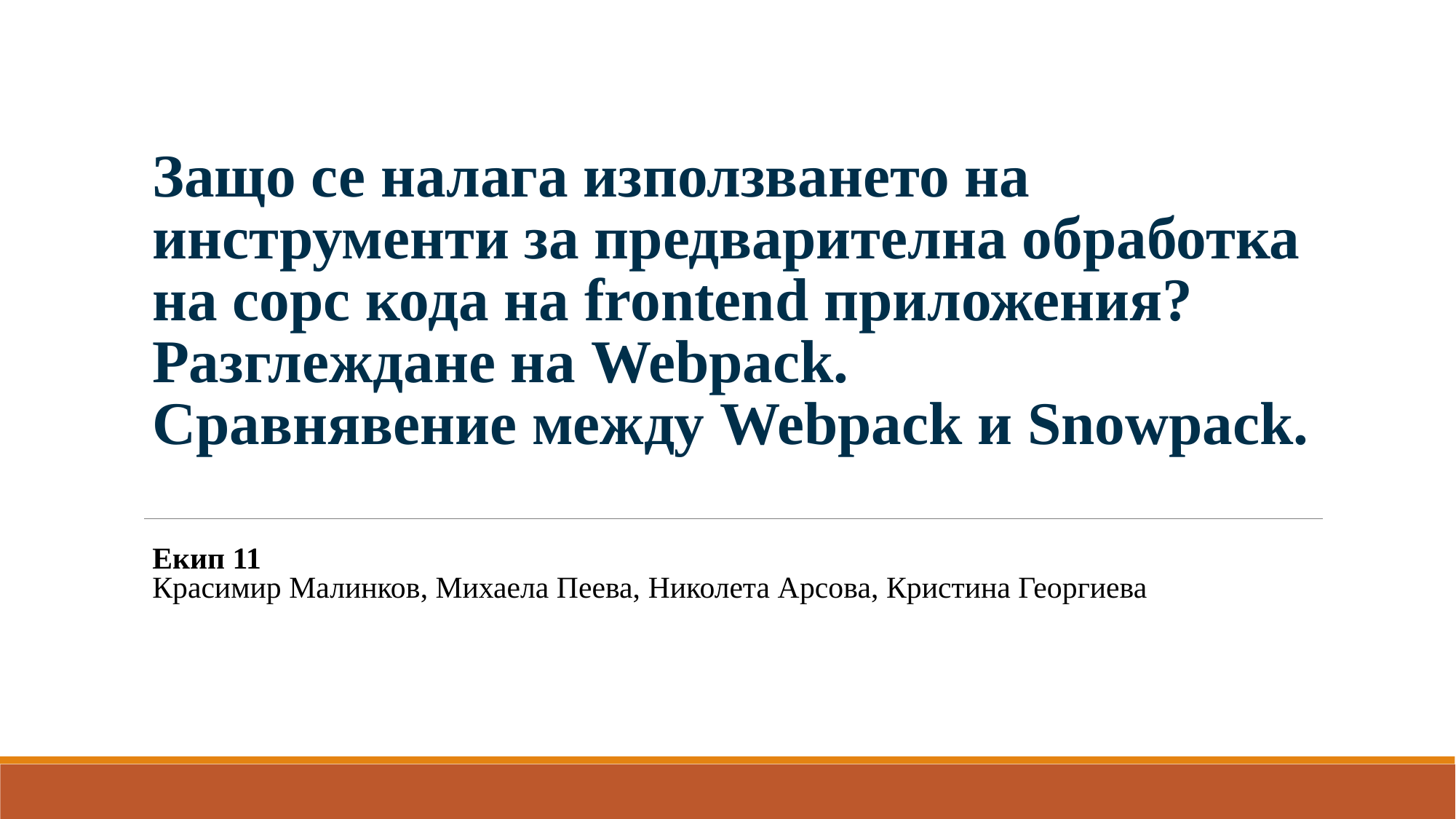

# Защо се налага използването на инструменти за предварителна обработка на сорс кода на frontend приложения? Разглеждане на Webpack. Сравнявение между Webpack и Snowpack.
Екип 11
Красимир Малинков, Михаела Пеева, Николета Арсова, Кристина Георгиева